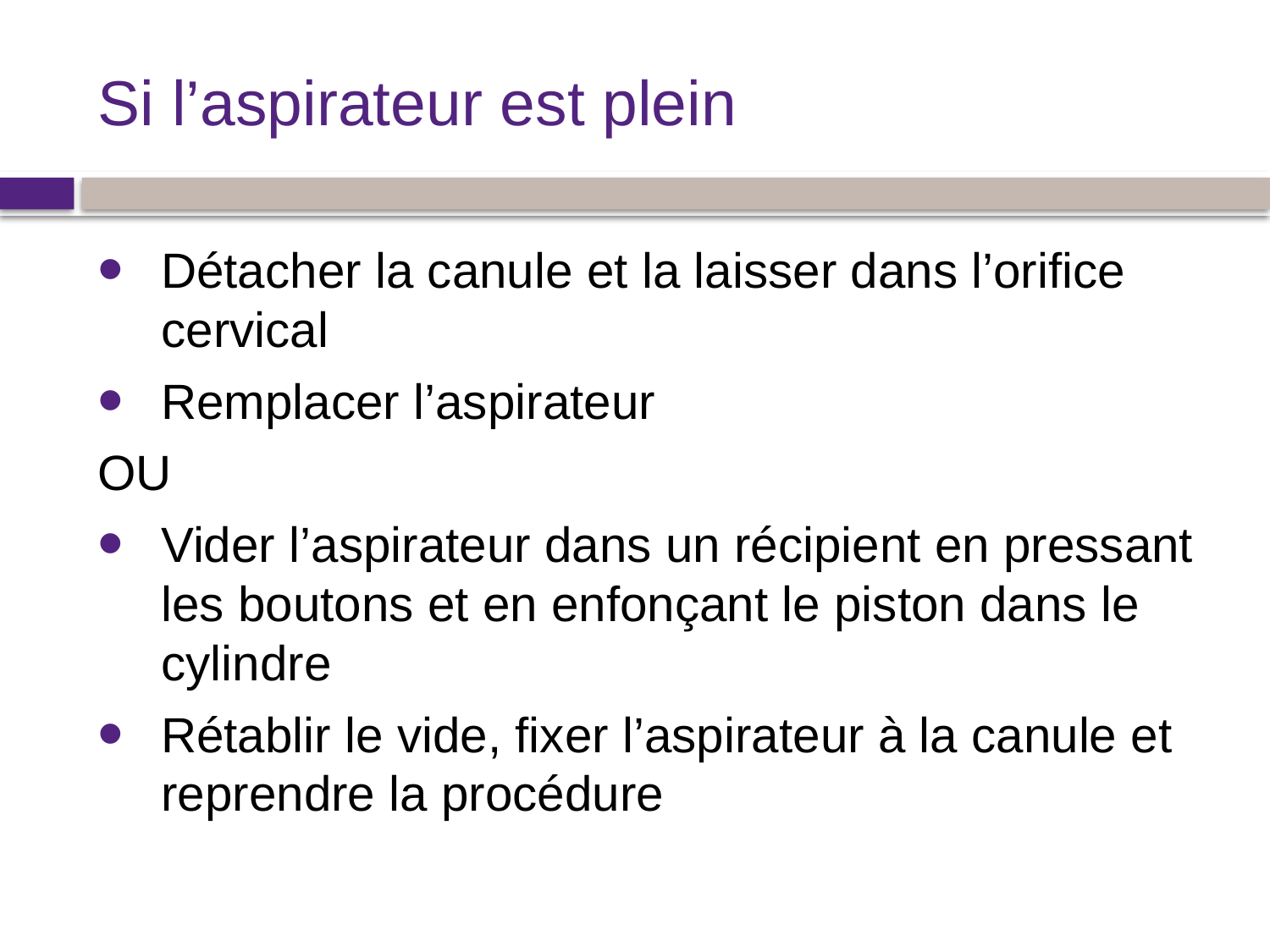

# Si l’aspirateur est plein
Détacher la canule et la laisser dans l’orifice cervical
Remplacer l’aspirateur
OU
Vider l’aspirateur dans un récipient en pressant les boutons et en enfonçant le piston dans le cylindre
Rétablir le vide, fixer l’aspirateur à la canule et reprendre la procédure